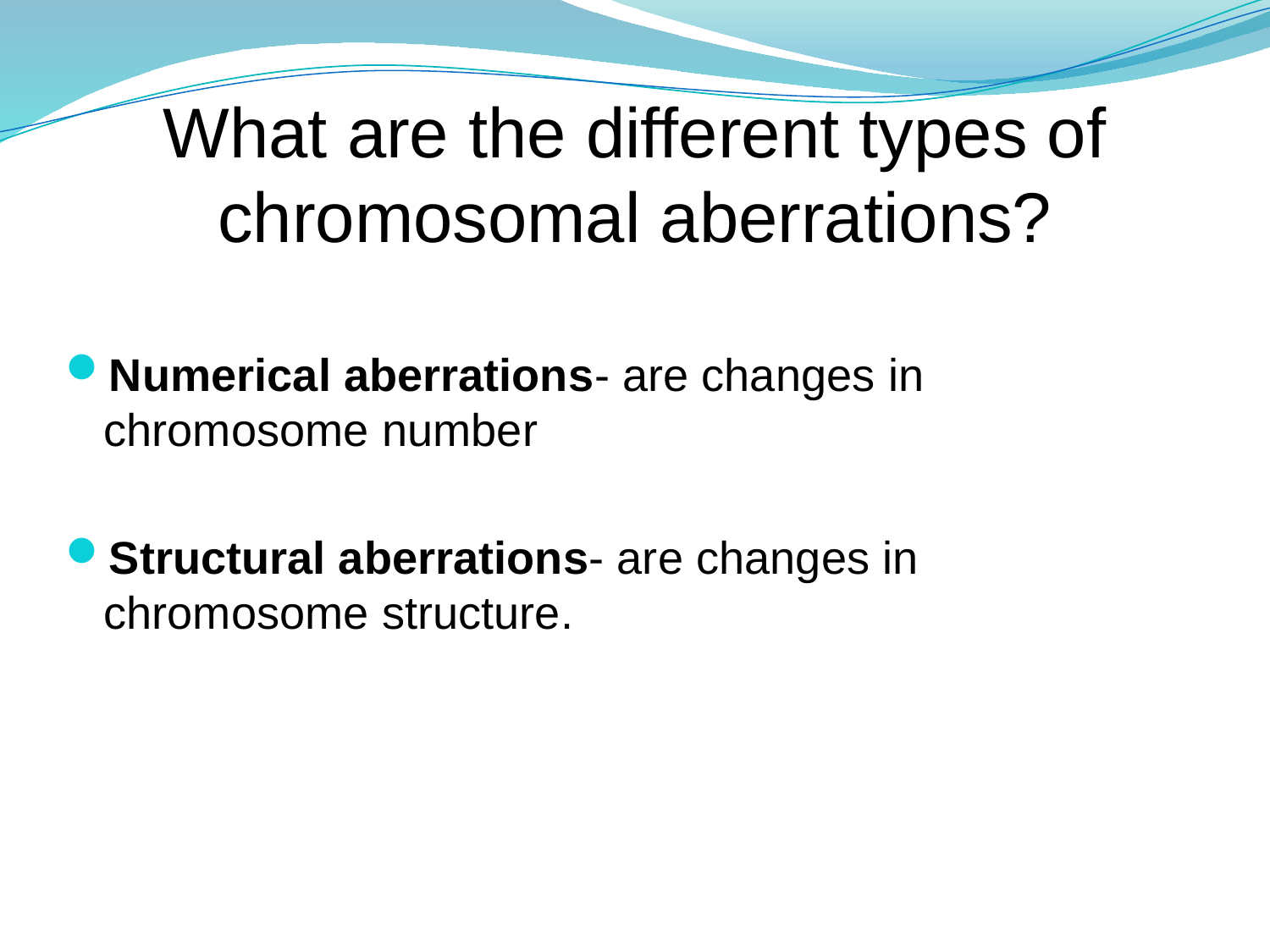

# What are the different types of chromosomal aberrations?

Numerical aberrations- are changes in chromosome number

Structural aberrations- are changes in chromosome structure.